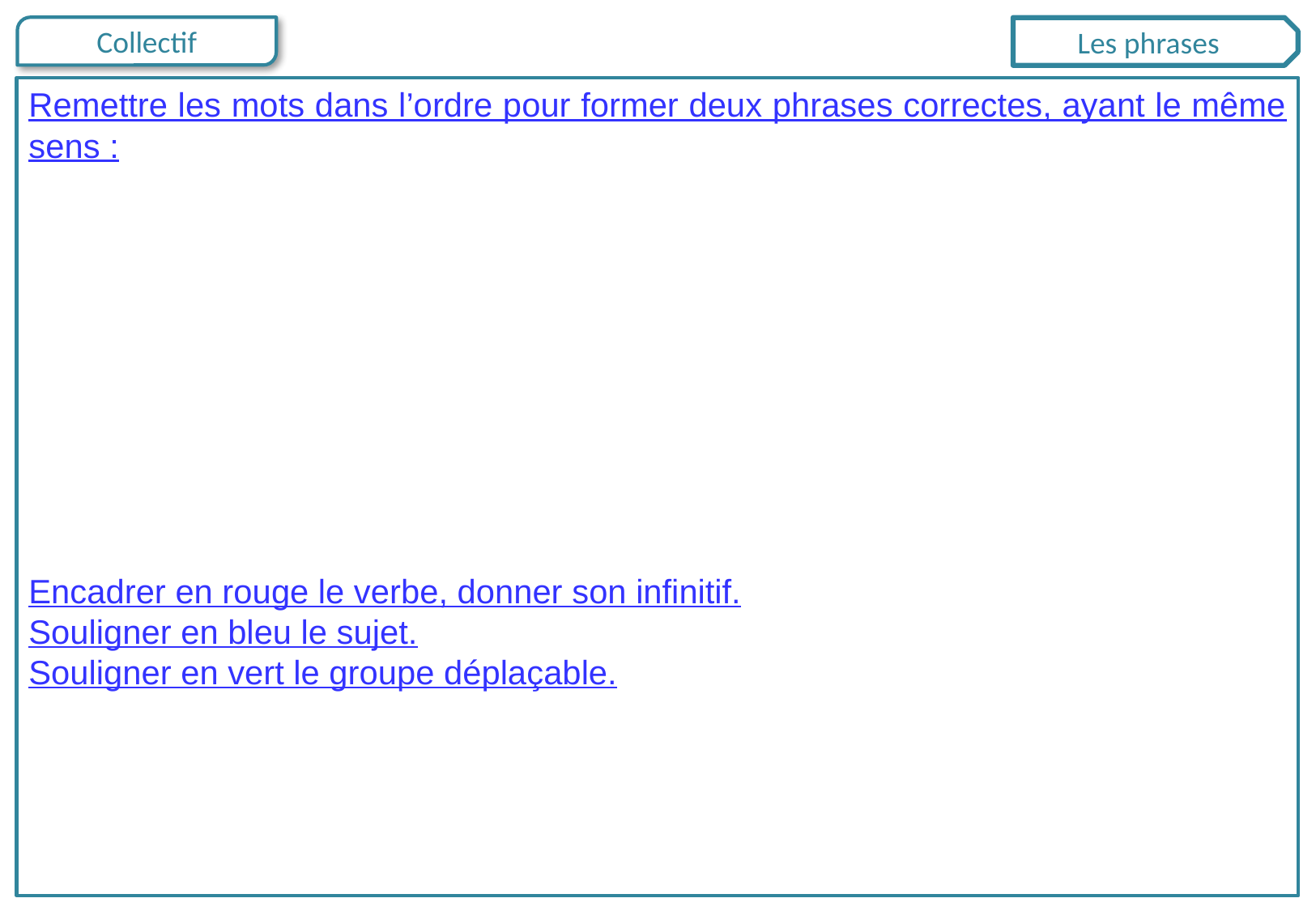

Les phrases
Remettre les mots dans l’ordre pour former deux phrases correctes, ayant le même sens :

Encadrer en rouge le verbe, donner son infinitif.
Souligner en bleu le sujet.
Souligner en vert le groupe déplaçable.